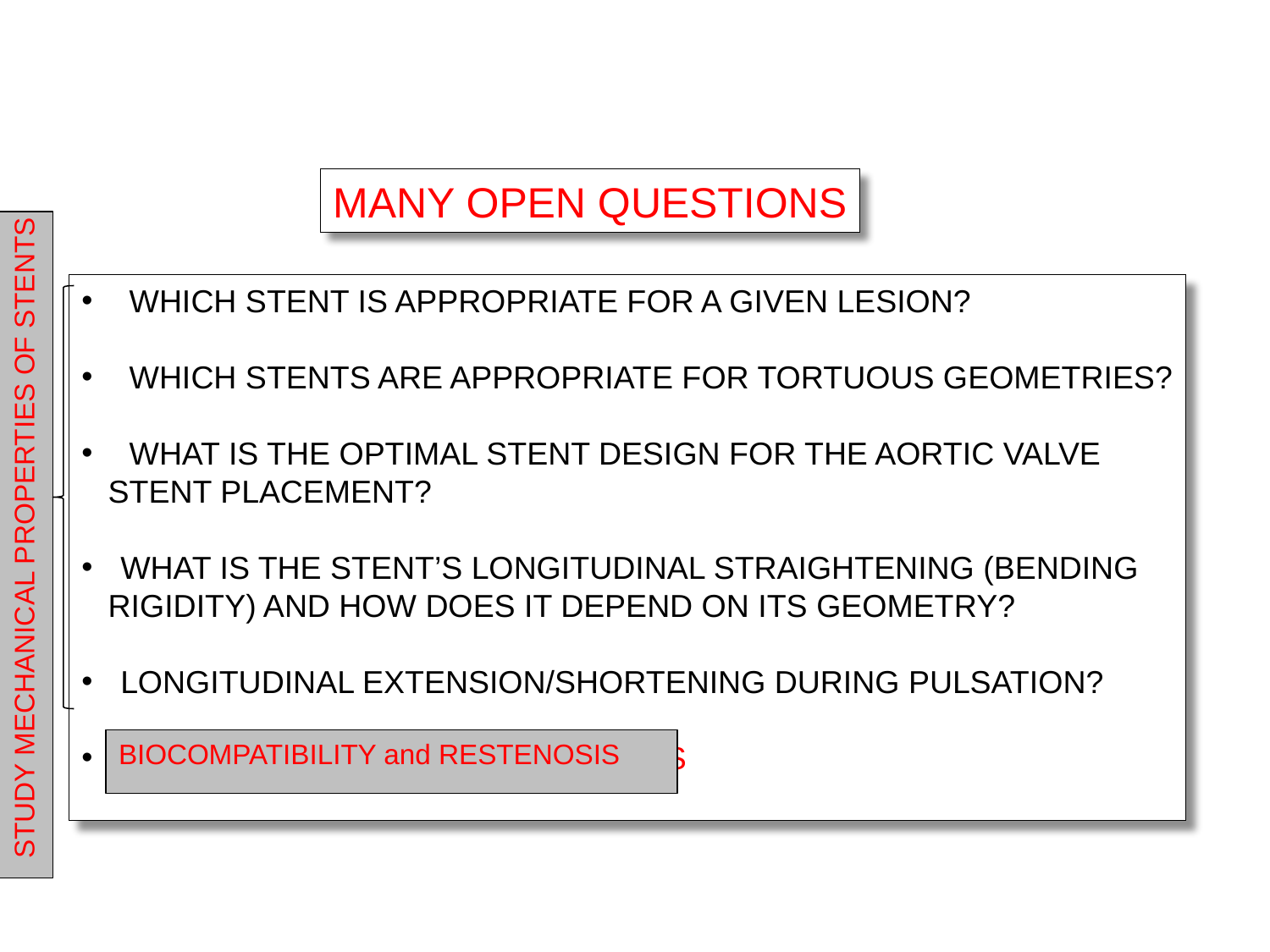

MANY OPEN QUESTIONS

STUDY MECHANICAL PROPERTIES OF STENTS
  WHICH STENT IS APPROPRIATE FOR A GIVEN LESION?

  WHICH STENTS ARE APPROPRIATE FOR TORTUOUS GEOMETRIES?

  WHAT IS THE OPTIMAL STENT DESIGN FOR THE AORTIC VALVE
   STENT PLACEMENT?

 WHAT IS THE STENT’S LONGITUDINAL STRAIGHTENING (BENDING
   RIGIDITY) AND HOW DOES IT DEPEND ON ITS GEOMETRY?

 LONGITUDINAL EXTENSION/SHORTENING DURING PULSATION?

 BIOCOMPATIBILITY and RESTENOSIS

BIOCOMPATIBILITY and RESTENOSIS